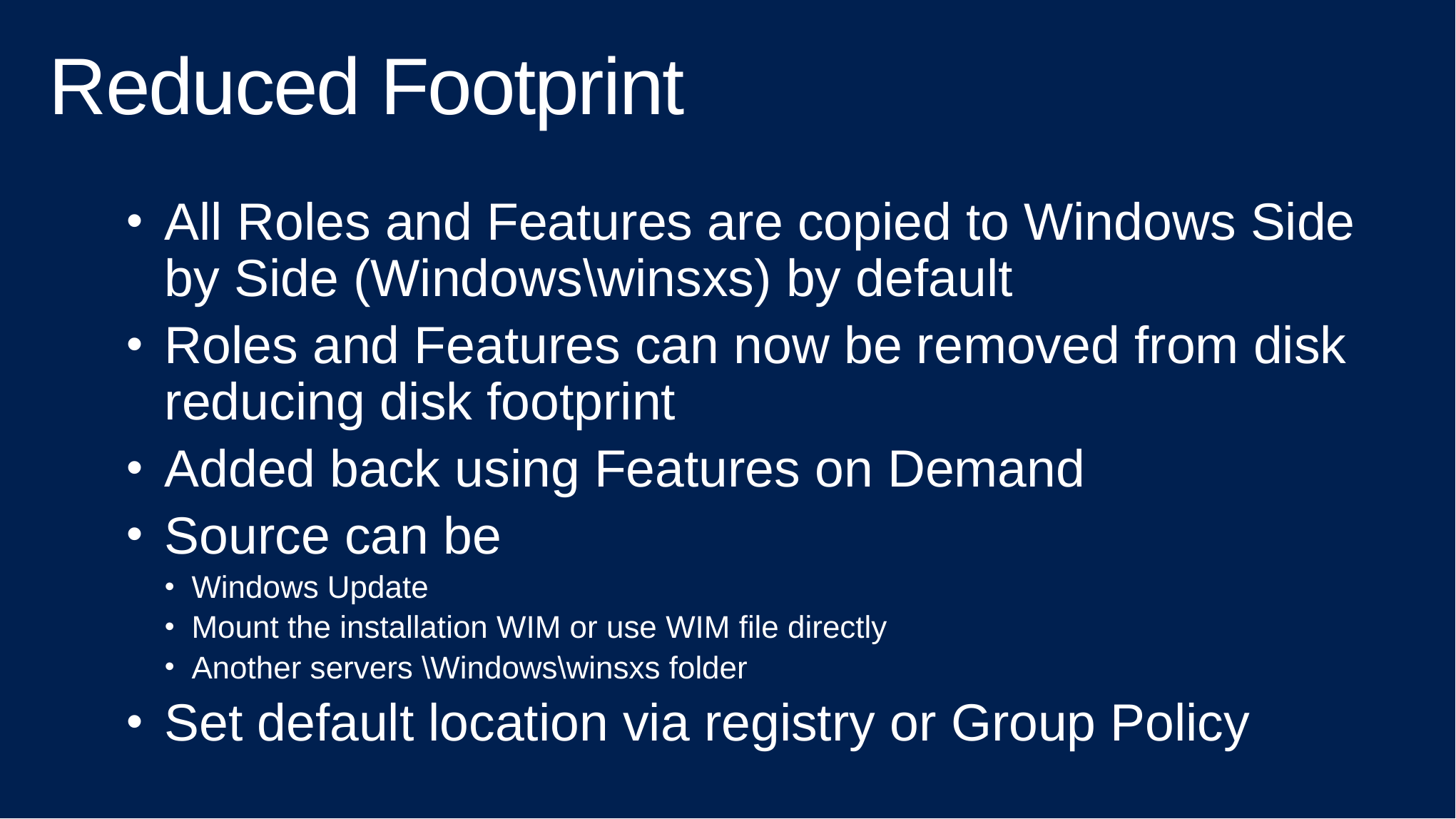

# Reduced Footprint
All Roles and Features are copied to Windows Side by Side (Windows\winsxs) by default
Roles and Features can now be removed from disk reducing disk footprint
Added back using Features on Demand
Source can be
Windows Update
Mount the installation WIM or use WIM file directly
Another servers \Windows\winsxs folder
Set default location via registry or Group Policy